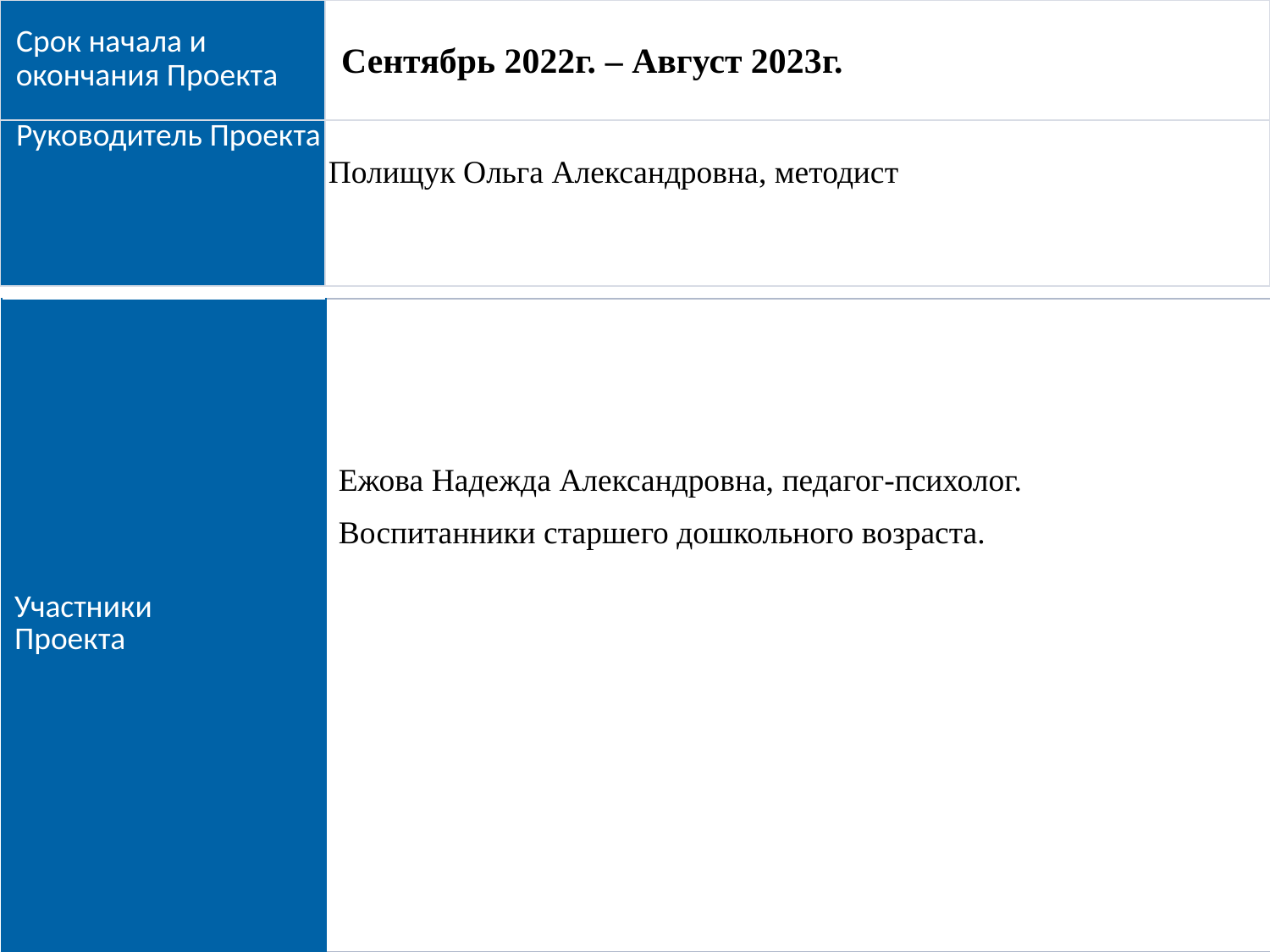

| Срок начала и окончания Проекта | Сентябрь 2022г. – Август 2023г. |
| --- | --- |
| Руководитель Проекта | Полищук Ольга Александровна, методист |
| Участники Проекта | Ежова Надежда Александровна, педагог-психолог. Воспитанники старшего дошкольного возраста. |
| --- | --- |
2